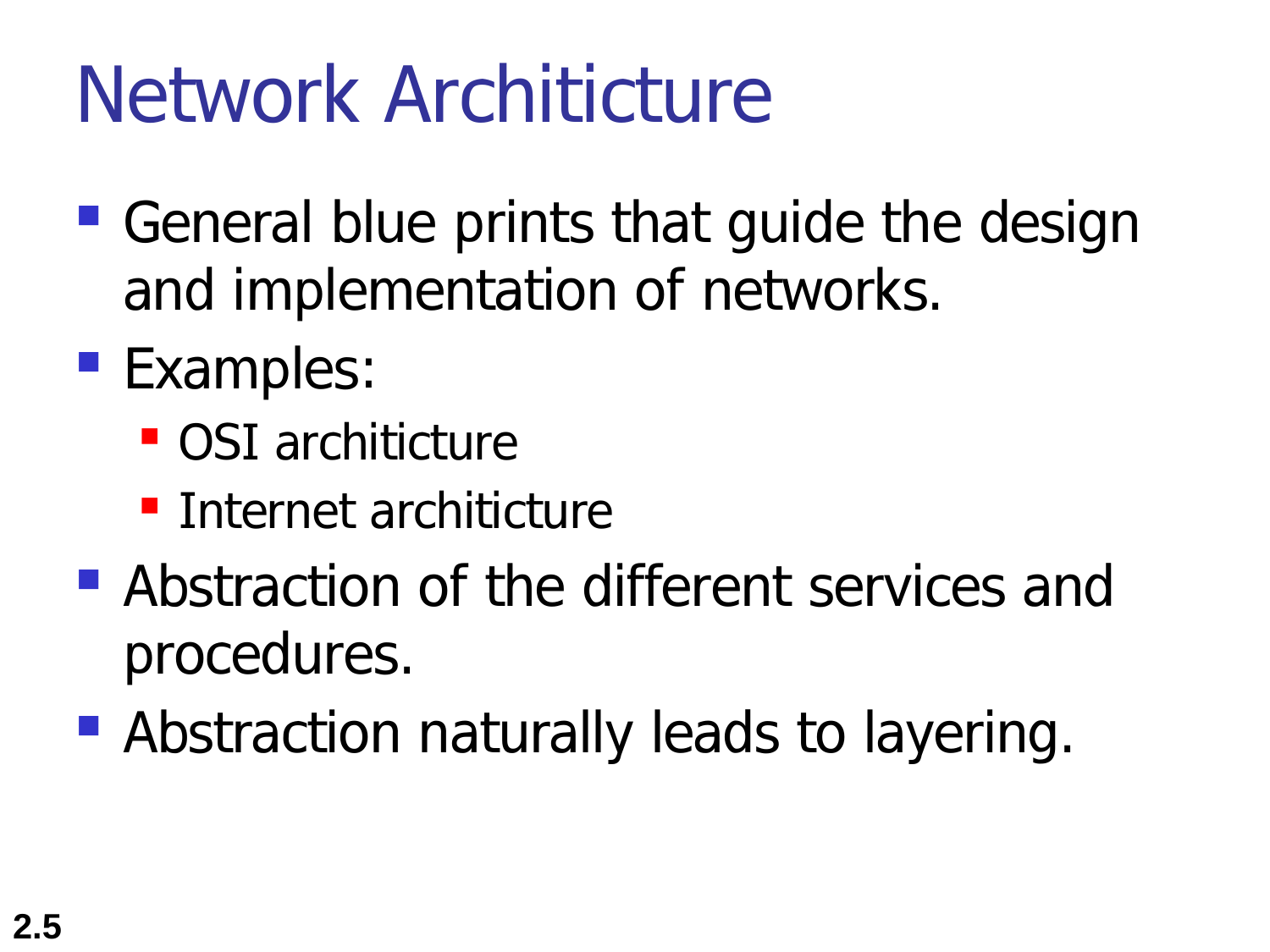

# Network Architicture
General blue prints that guide the design and implementation of networks.
Examples:
OSI architicture
Internet architicture
Abstraction of the different services and procedures.
Abstraction naturally leads to layering.

2.5